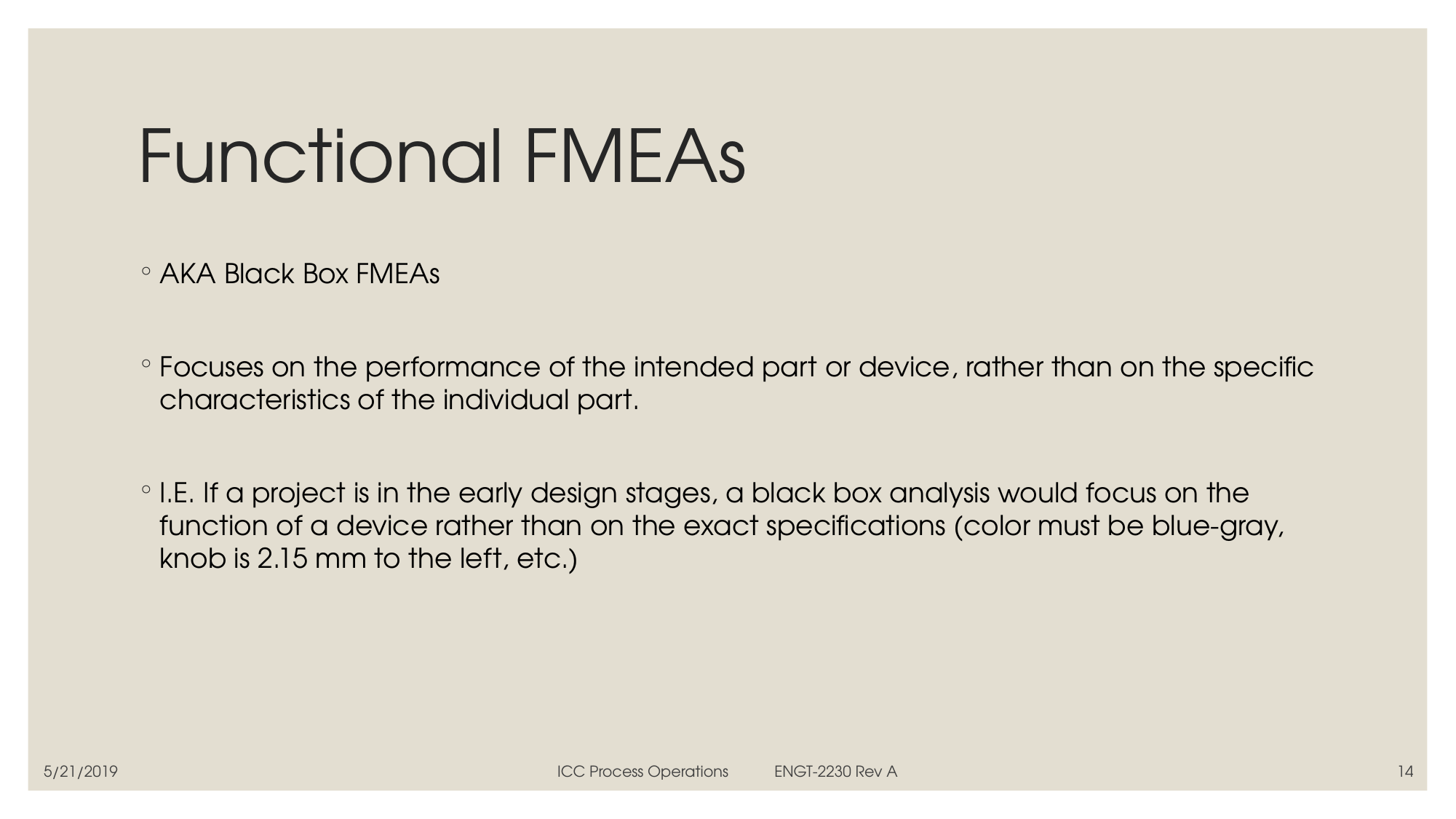

# Functional FMEAs
AKA Black Box FMEAs

Focuses on the performance of the intended part or device, rather than on the specific characteristics of the individual part.

I.E. If a project is in the early design stages, a black box analysis would focus on the function of a device rather than on the exact specifications (color must be blue-gray, knob is 2.15 mm to the left, etc.)
5/21/2019
ICC Process Operations           ENGT-2230 Rev A
14